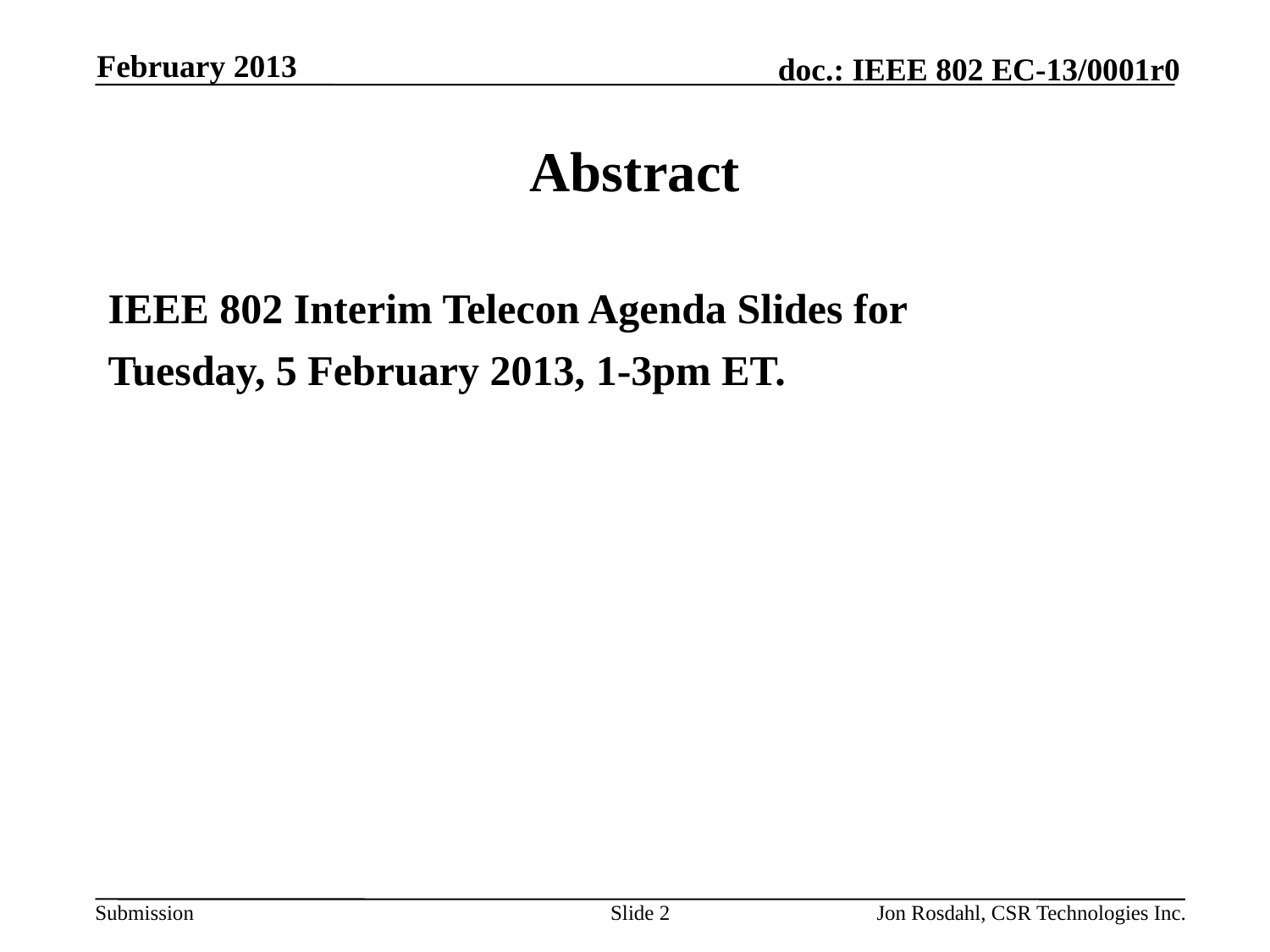

February 2013
# Abstract
IEEE 802 Interim Telecon Agenda Slides for
Tuesday, 5 February 2013, 1-3pm ET.
Slide 2
Jon Rosdahl, CSR Technologies Inc.